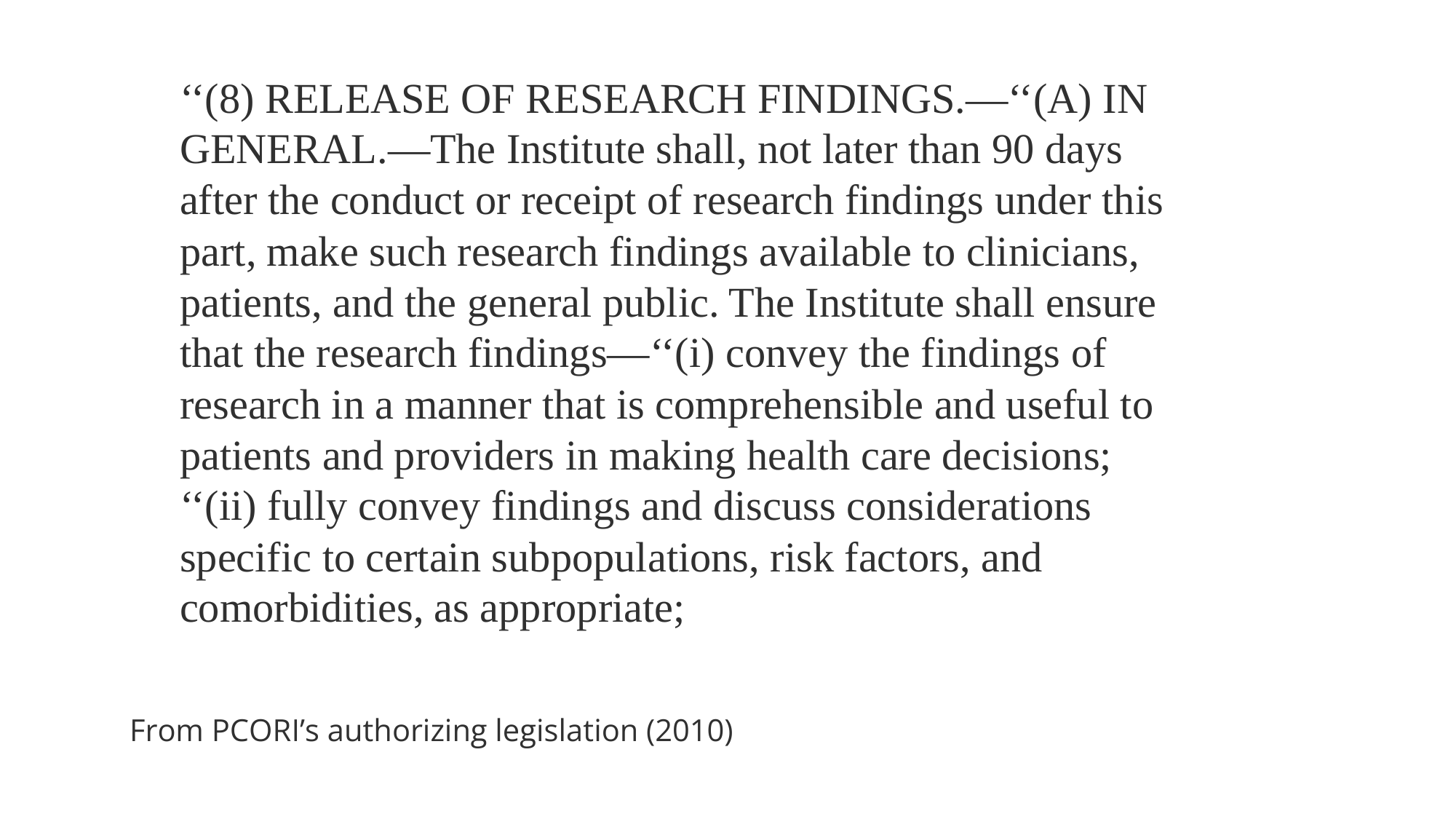

‘‘(8) RELEASE OF RESEARCH FINDINGS.—‘‘(A) IN GENERAL.—The Institute shall, not later than 90 days after the conduct or receipt of research findings under this part, make such research findings available to clinicians, patients, and the general public. The Institute shall ensure that the research findings—‘‘(i) convey the findings of research in a manner that is comprehensible and useful to patients and providers in making health care decisions; ‘‘(ii) fully convey findings and discuss considerations specific to certain subpopulations, risk factors, and comorbidities, as appropriate;
From PCORI’s authorizing legislation (2010)